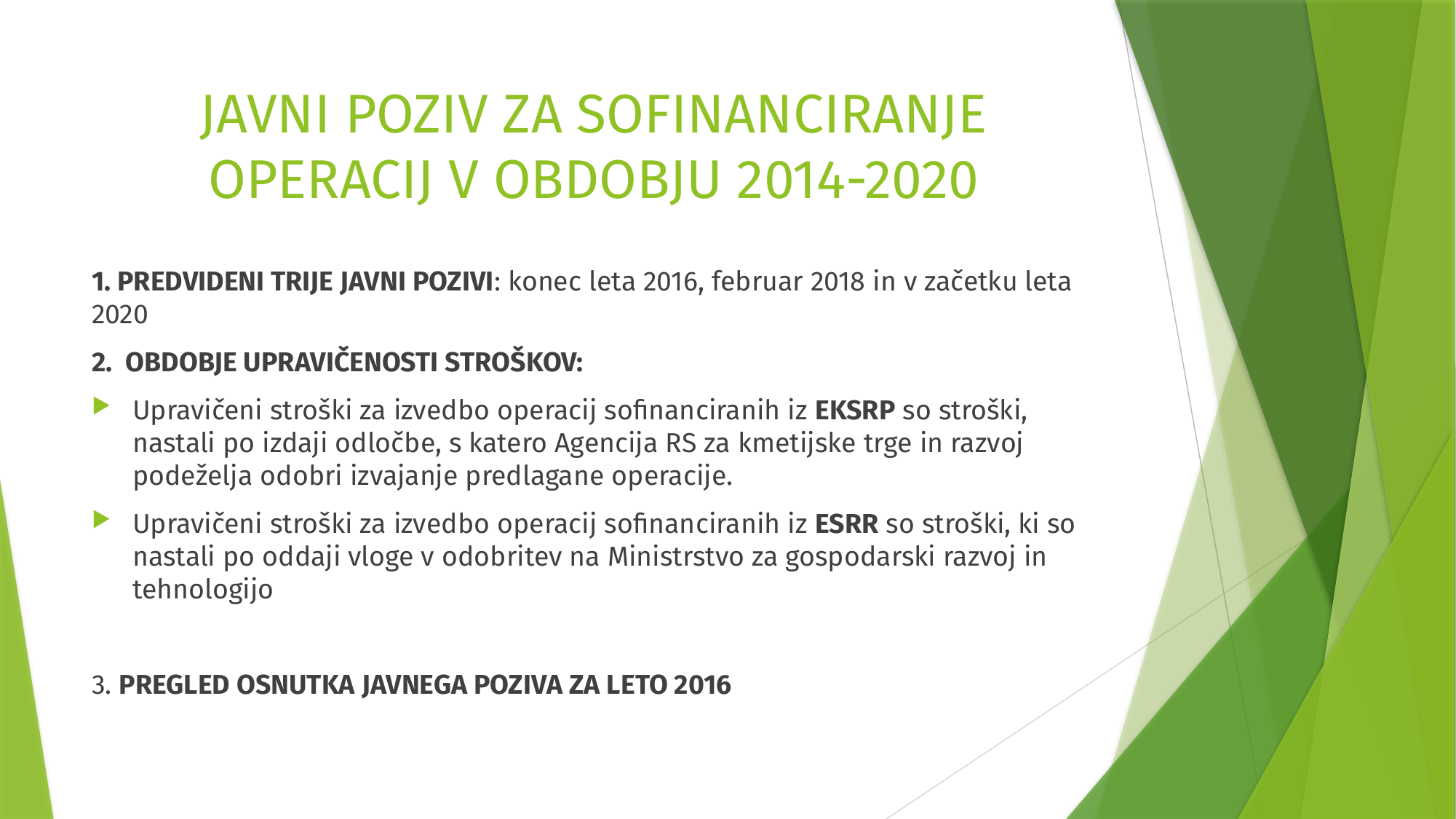

# JAVNI POZIV ZA SOFINANCIRANJE OPERACIJ V OBDOBJU 2014-2020
1. PREDVIDENI TRIJE JAVNI POZIVI: konec leta 2016, februar 2018 in v začetku leta 2020
2.  OBDOBJE UPRAVIČENOSTI STROŠKOV:
Upravičeni stroški za izvedbo operacij sofinanciranih iz EKSRP so stroški, nastali po izdaji odločbe, s katero Agencija RS za kmetijske trge in razvoj podeželja odobri izvajanje predlagane operacije.
Upravičeni stroški za izvedbo operacij sofinanciranih iz ESRR so stroški, ki so nastali po oddaji vloge v odobritev na Ministrstvo za gospodarski razvoj in tehnologijo

3. PREGLED OSNUTKA JAVNEGA POZIVA ZA LETO 2016